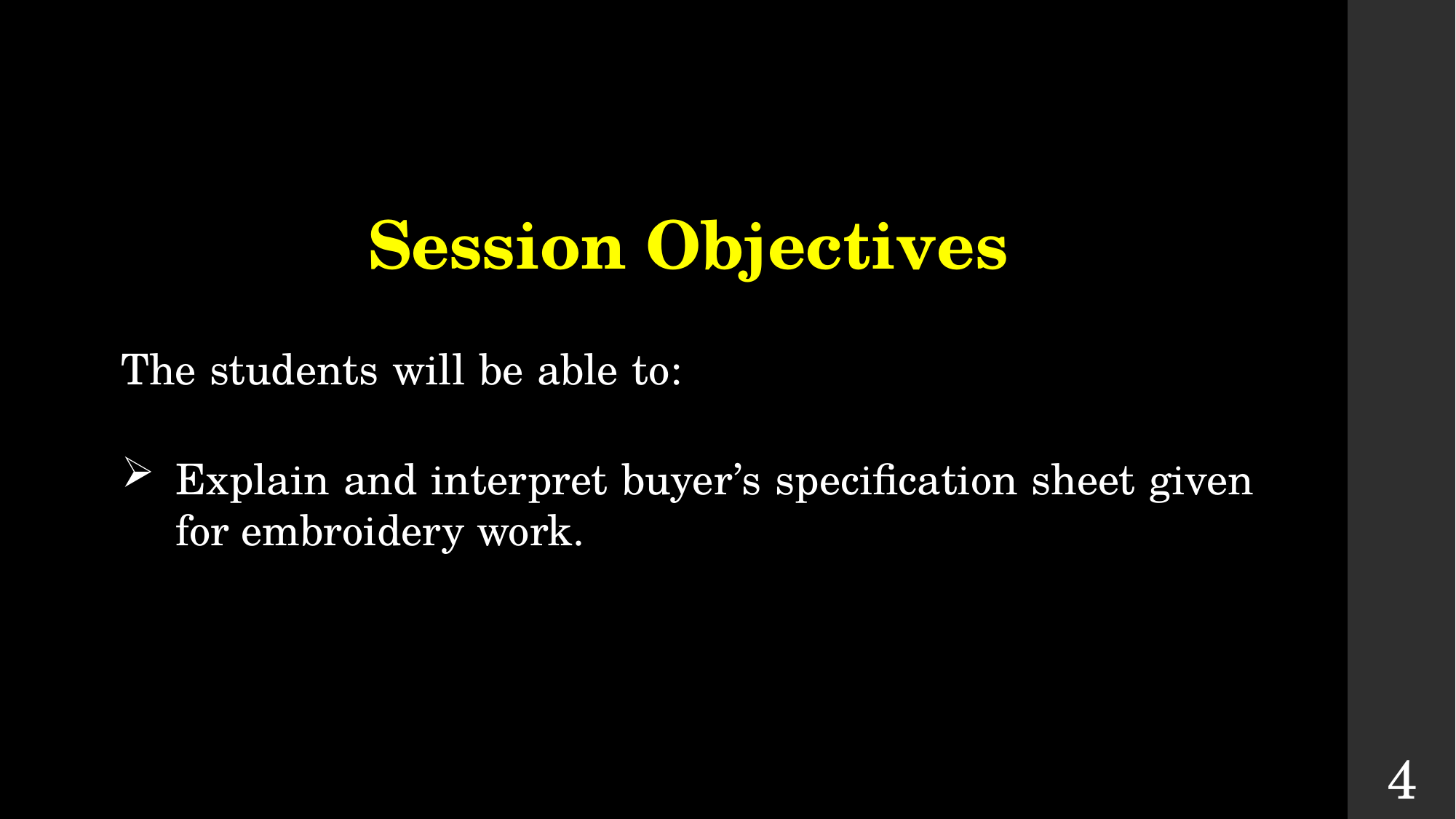

Session Objectives
The students will be able to:
Explain and interpret buyer’s specification sheet given for embroidery work.
4